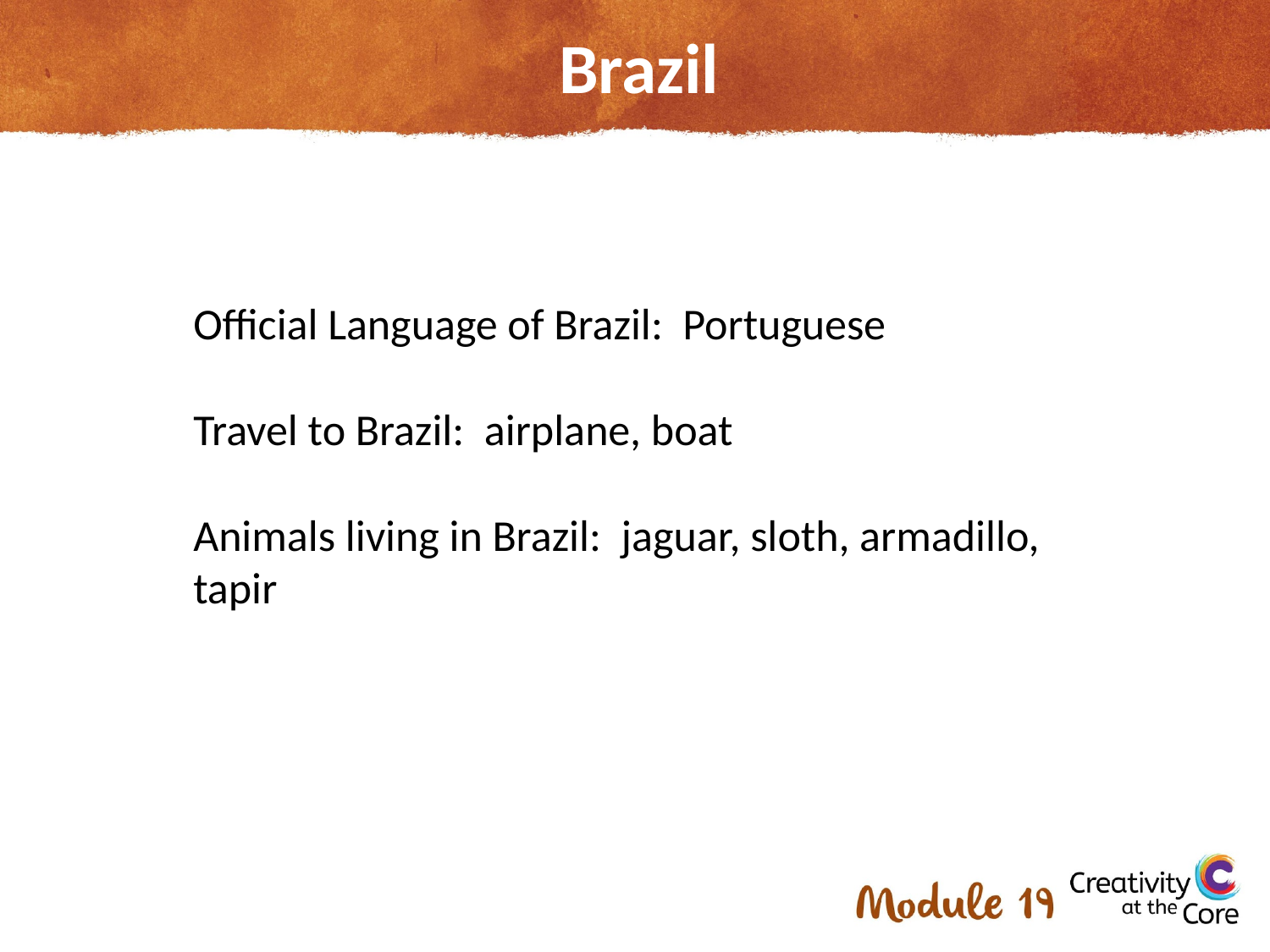

# Brazil
Official Language of Brazil:  Portuguese

Travel to Brazil:  airplane, boat

Animals living in Brazil:  jaguar, sloth, armadillo, tapir